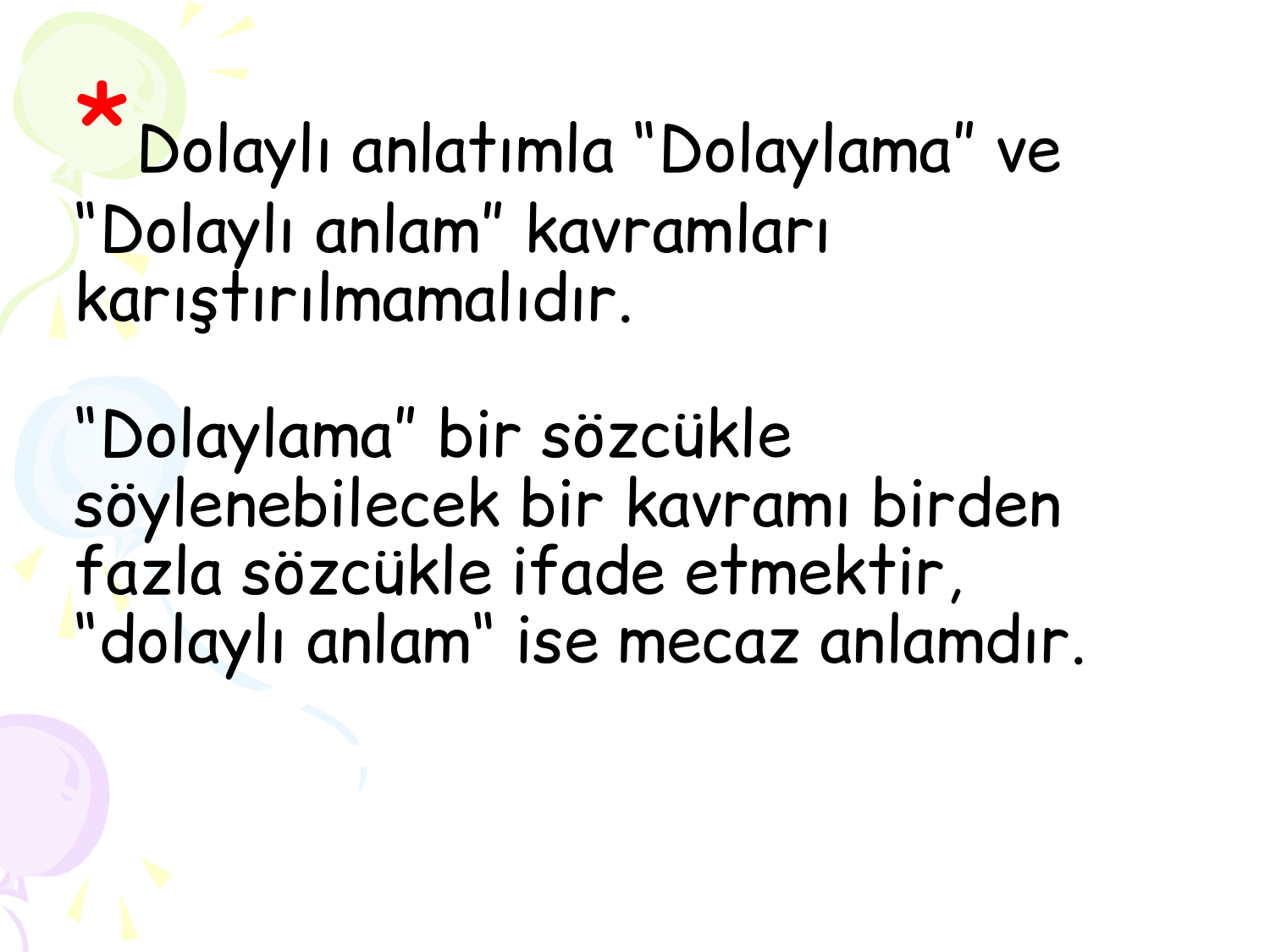

# *Dolaylı anlatımla “Dolaylama” ve “Dolaylı anlam” kavramları karıştırılmamalıdır. “Dolaylama” bir sözcükle söylenebilecek bir kavramı birden fazla sözcükle ifade etmektir, “dolaylı anlam“ ise mecaz anlamdır.